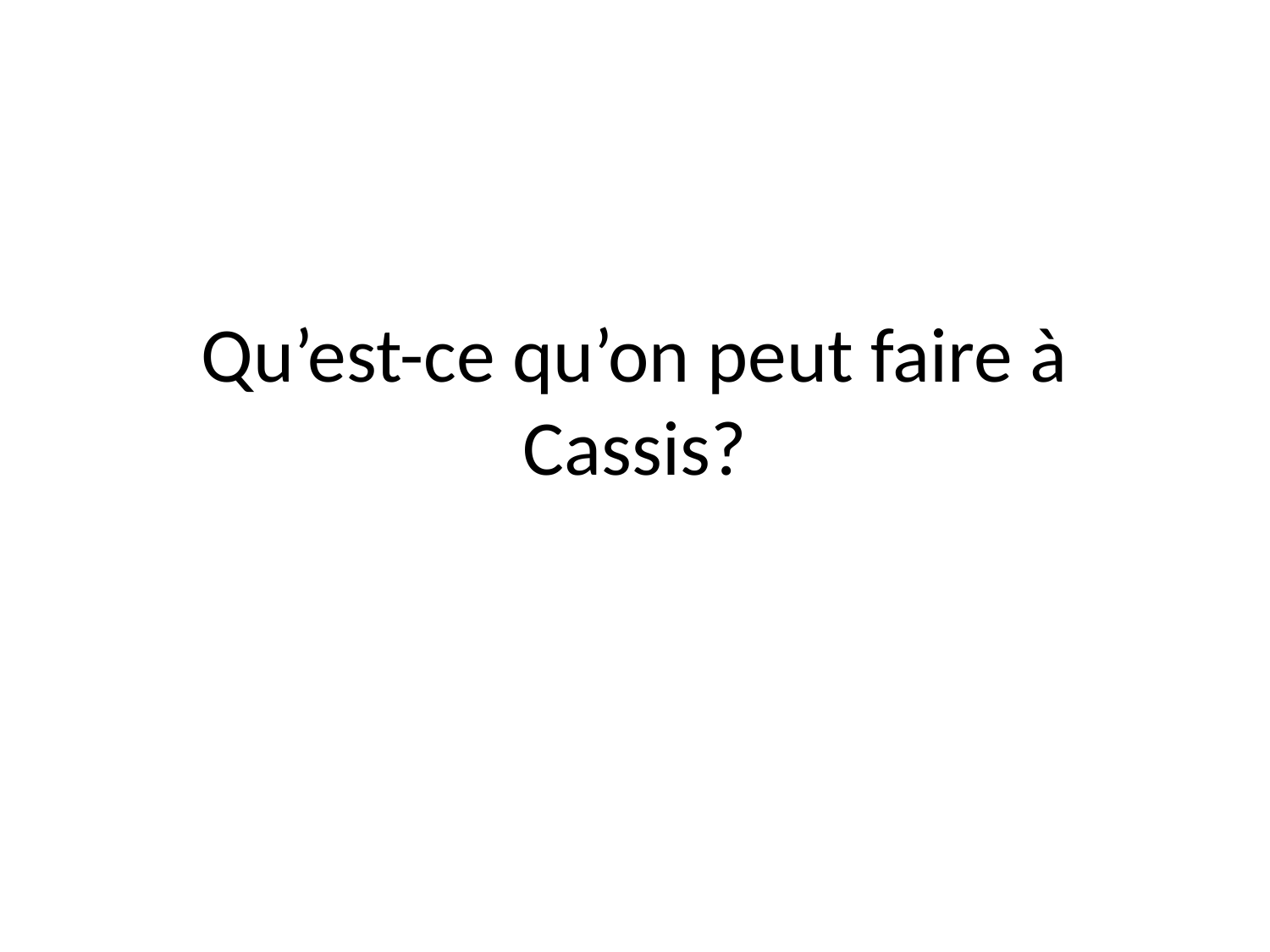

# Qu’est-ce qu’on peut faire à Cassis?